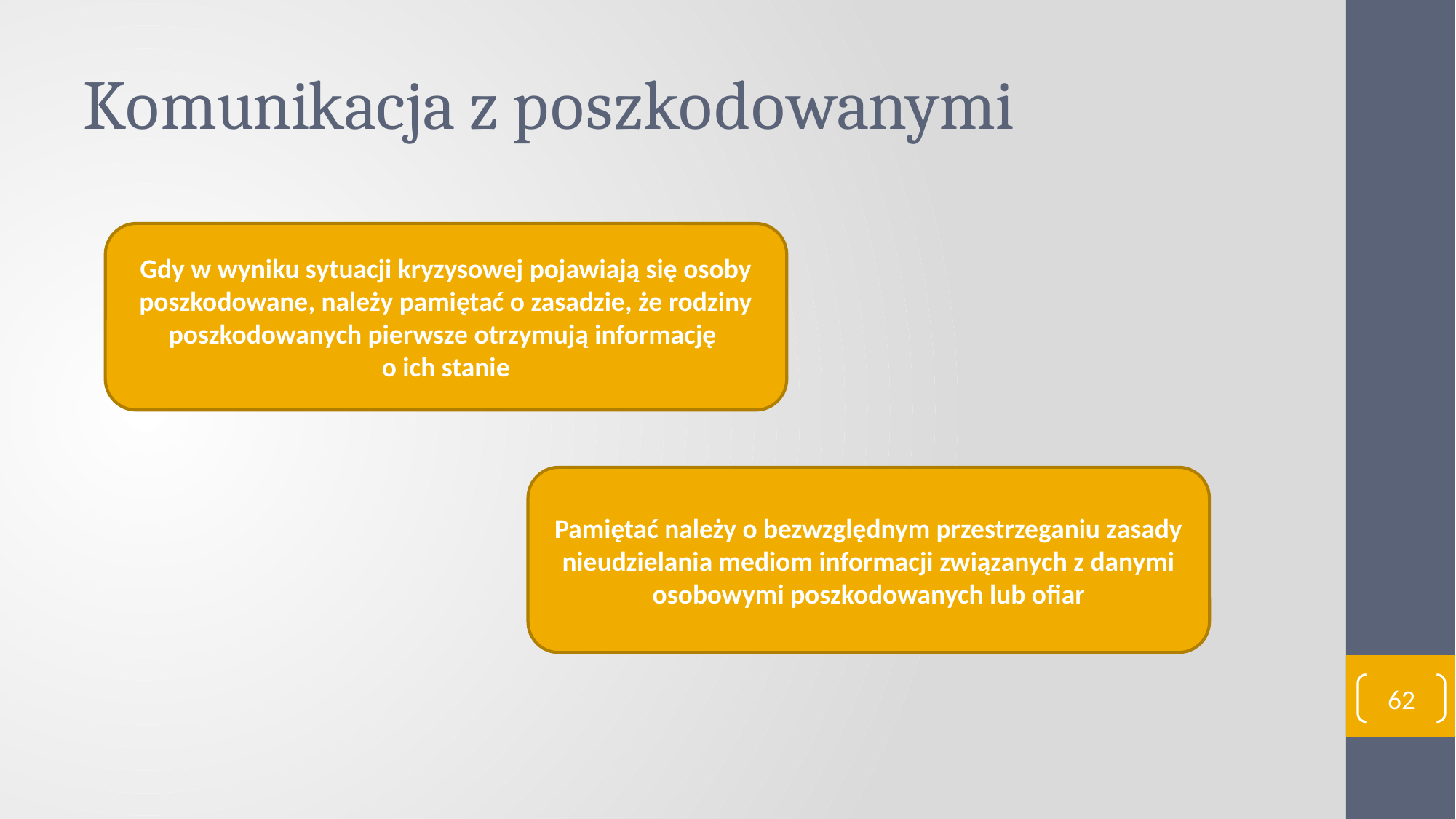

# Komunikacja z poszkodowanymi

Gdy w wyniku sytuacji kryzysowej pojawiają się osoby poszkodowane, należy pamiętać o zasadzie, że rodziny poszkodowanych pierwsze otrzymują informację
o ich stanie
Pamiętać należy o bezwzględnym przestrzeganiu zasady nieudzielania mediom informacji związanych z danymi osobowymi poszkodowanych lub ofiar
62